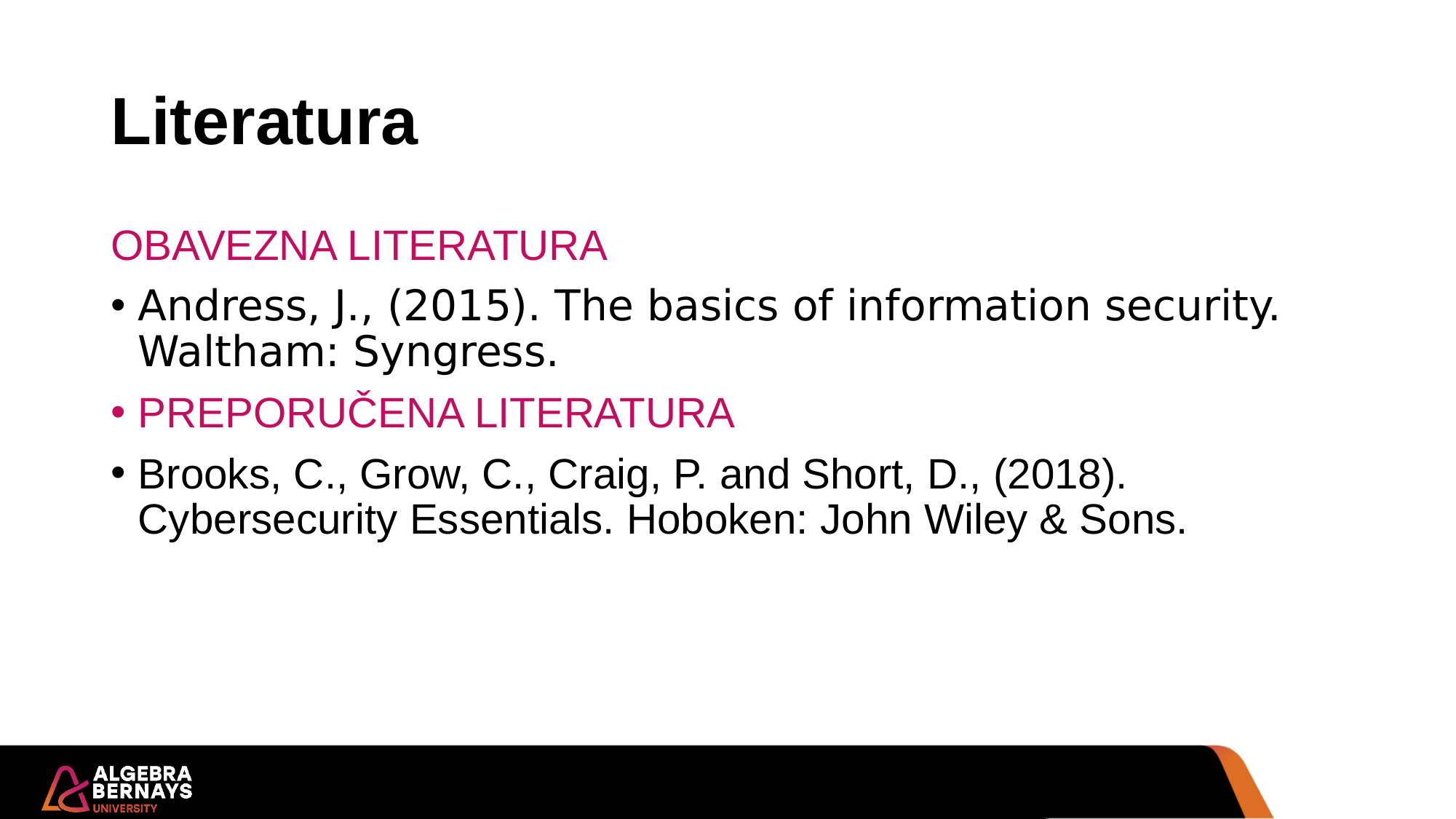

# Literatura
OBAVEZNA LITERATURA
Andress, J., (2015). The basics of information security. Waltham: Syngress.
PREPORUČENA LITERATURA
Brooks, C., Grow, C., Craig, P. and Short, D., (2018). Cybersecurity Essentials. Hoboken: John Wiley & Sons.